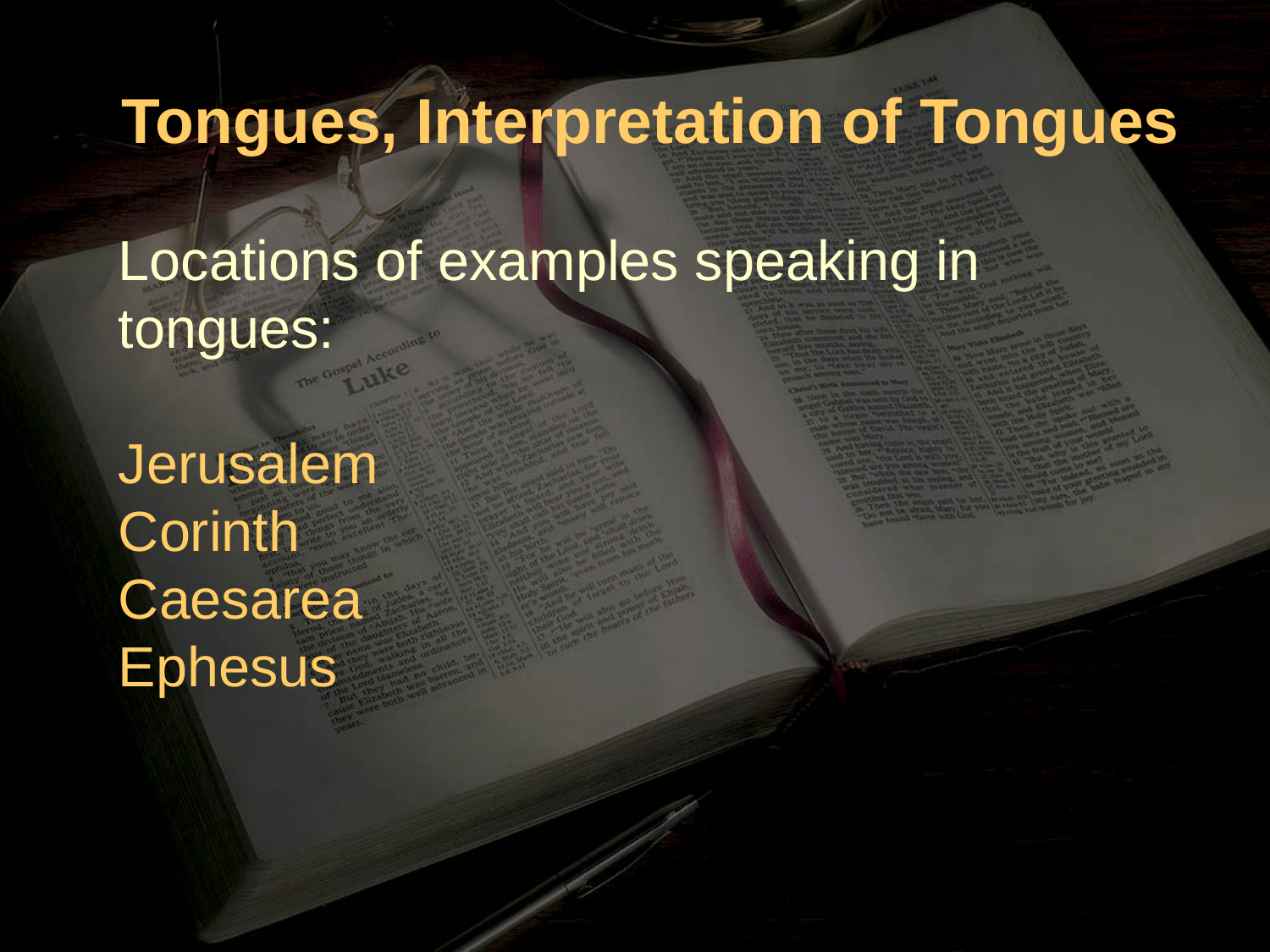

Tongues, Interpretation of Tongues

Locations of examples speaking in tongues:

Jerusalem
Corinth
Caesarea
Ephesus